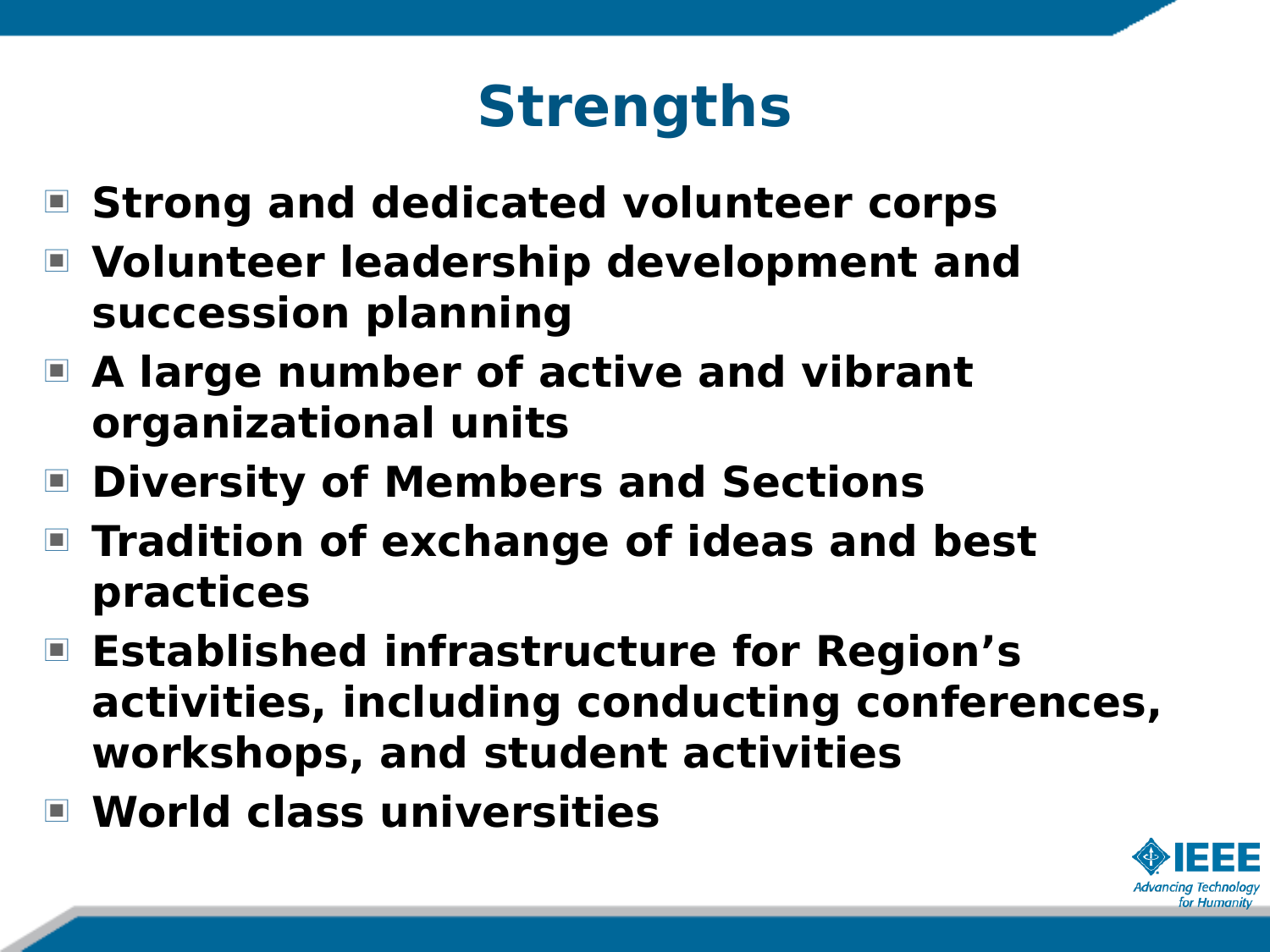

# Strengths
Strong and dedicated volunteer corps
Volunteer leadership development and  succession planning
A large number of active and vibrant organizational units
Diversity of Members and Sections
Tradition of exchange of ideas and best practices
Established infrastructure for Region’s activities, including conducting conferences, workshops, and student activities
World class universities